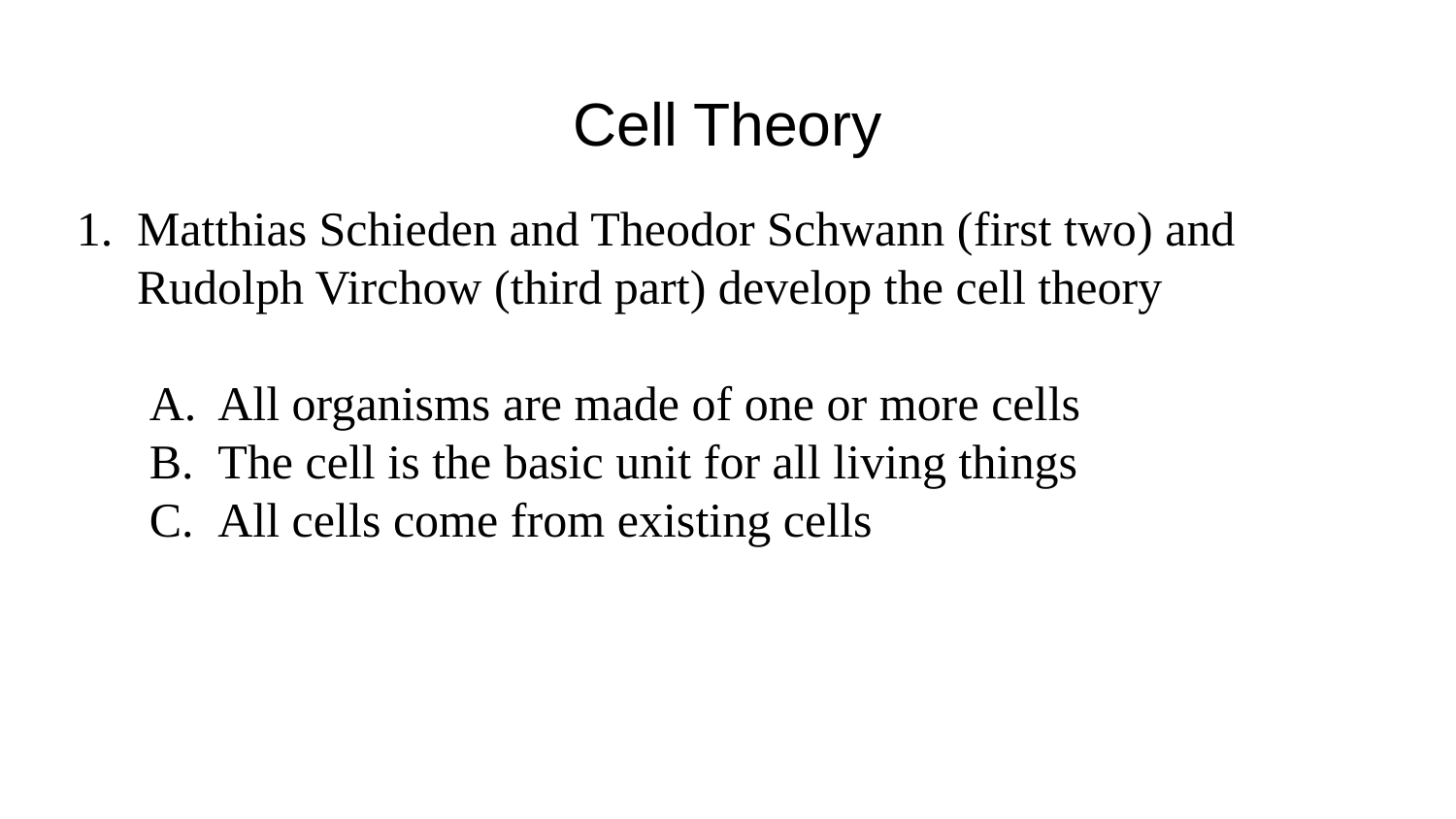

# Cell Theory
Matthias Schieden and Theodor Schwann (first two) and Rudolph Virchow (third part) develop the cell theory

All organisms are made of one or more cells
The cell is the basic unit for all living things
All cells come from existing cells